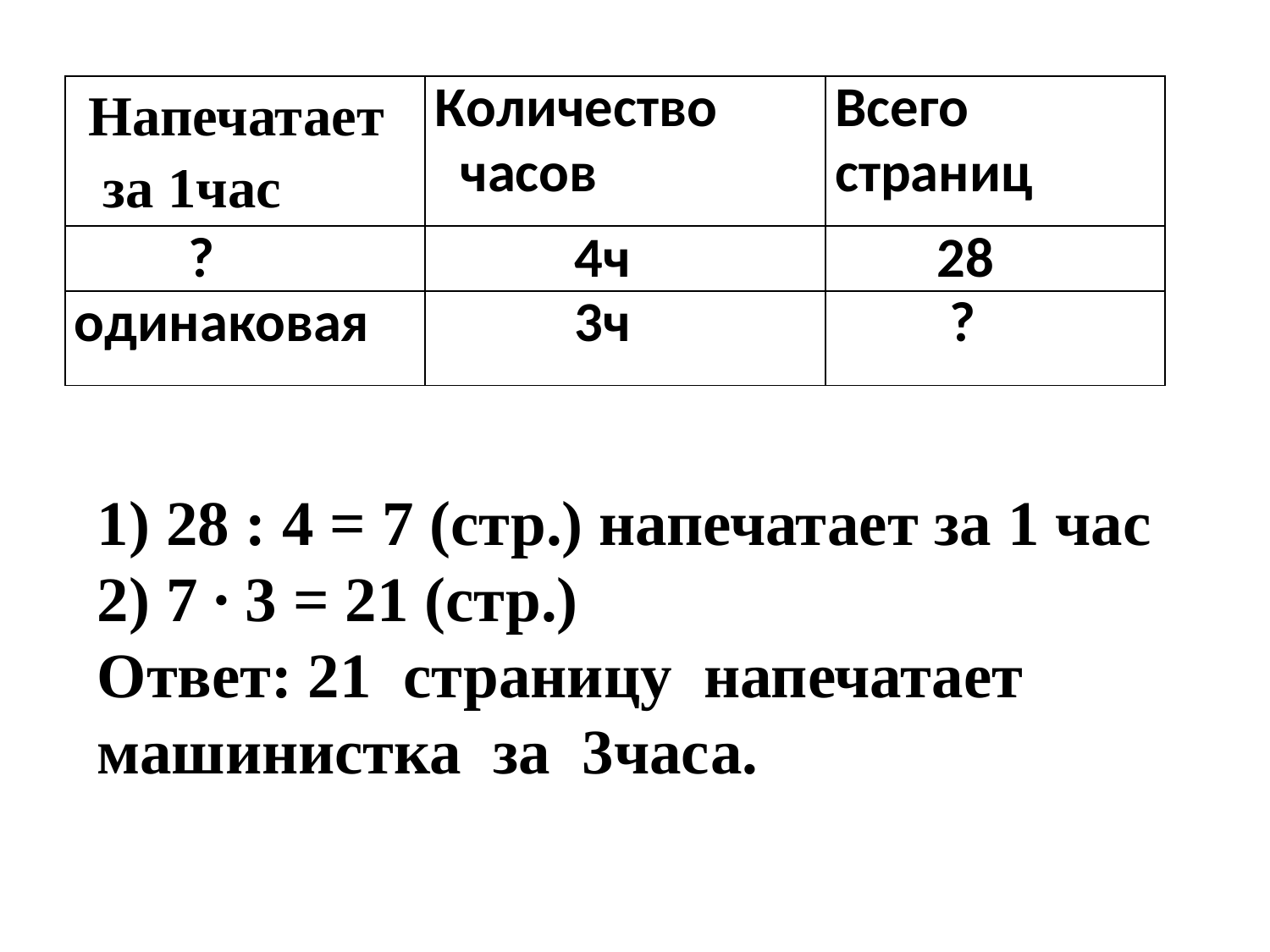

| Напечатает за 1час | Количество часов | Всего страниц |
| --- | --- | --- |
| ? | 4ч | 28 |
| одинаковая | 3ч | ? |
1) 28 : 4 = 7 (стр.) напечатает за 1 час
2) 7 ∙ 3 = 21 (стр.)
Ответ: 21  страницу  напечатает машинистка  за  3часа.